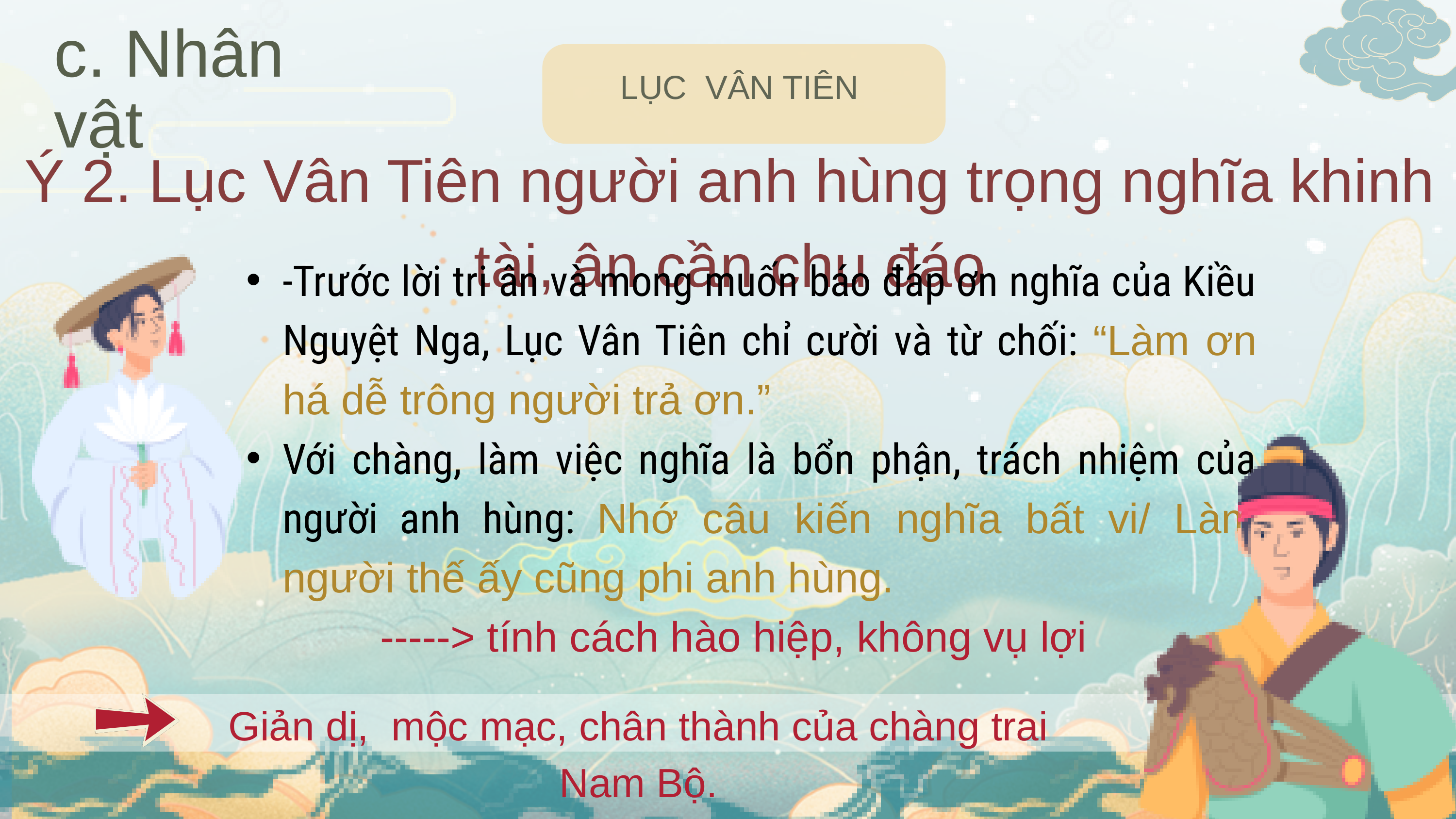

c. Nhân vật

LỤC  VÂN TIÊN
Ý 2. Lục Vân Tiên người anh hùng trọng nghĩa khinh tài, ân cần chu đáo

-Trước lời tri ân và mong muốn báo đáp ơn nghĩa của Kiều Nguyệt Nga, Lục Vân Tiên chỉ cười và từ chối: “Làm ơn há dễ trông người trả ơn.”
Với chàng, làm việc nghĩa là bổn phận, trách nhiệm của người anh hùng: Nhớ câu kiến nghĩa bất vi/ Làm người thế ấy cũng phi anh hùng.
-----> tính cách hào hiệp, không vụ lợi

Giản dị,  mộc mạc, chân thành của chàng trai Nam Bộ.